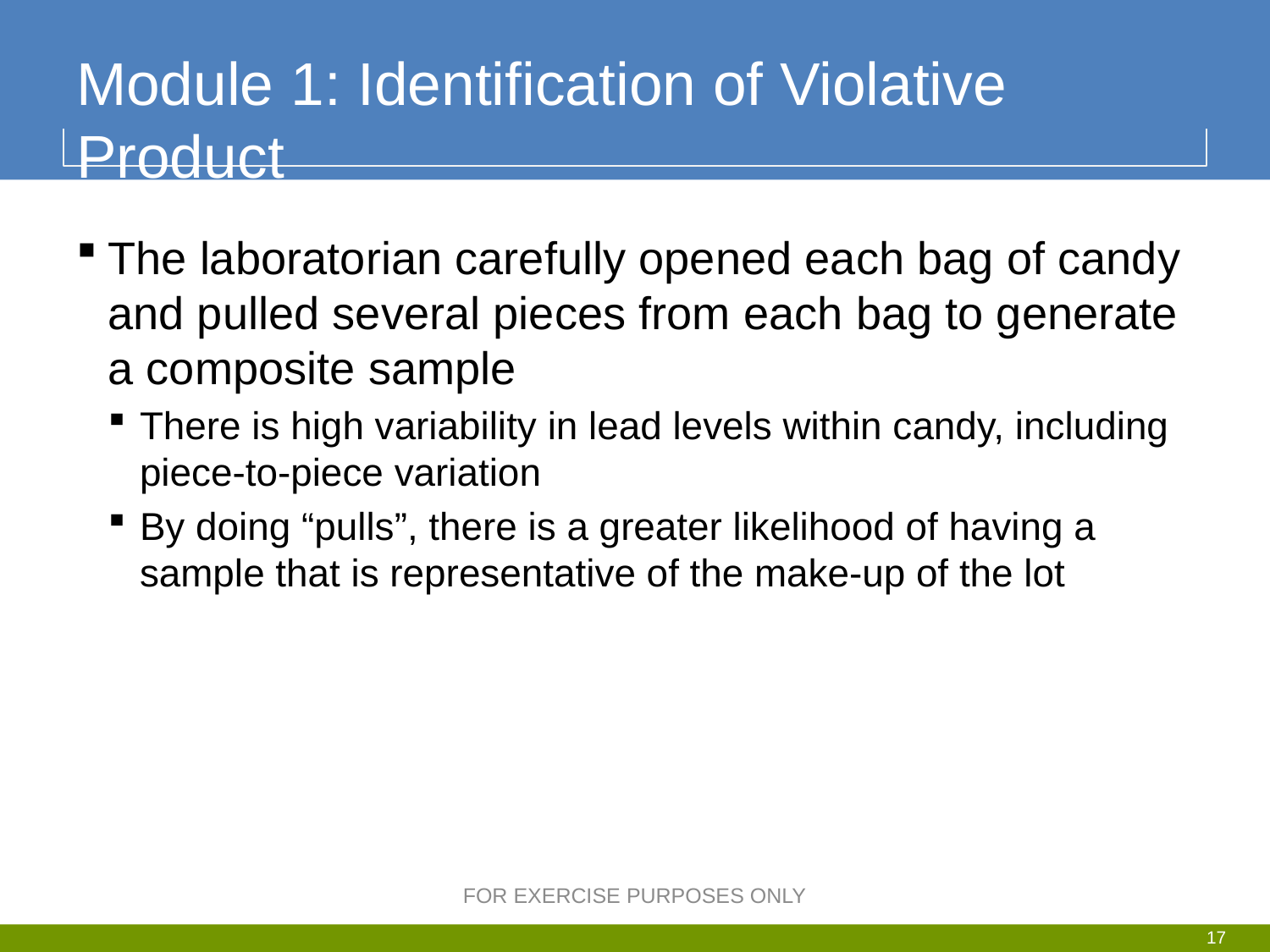

# Module 1: Identification of Violative Product
The laboratorian carefully opened each bag of candy and pulled several pieces from each bag to generate a composite sample
There is high variability in lead levels within candy, including piece-to-piece variation
By doing “pulls”, there is a greater likelihood of having a sample that is representative of the make-up of the lot
FOR EXERCISE PURPOSES ONLY